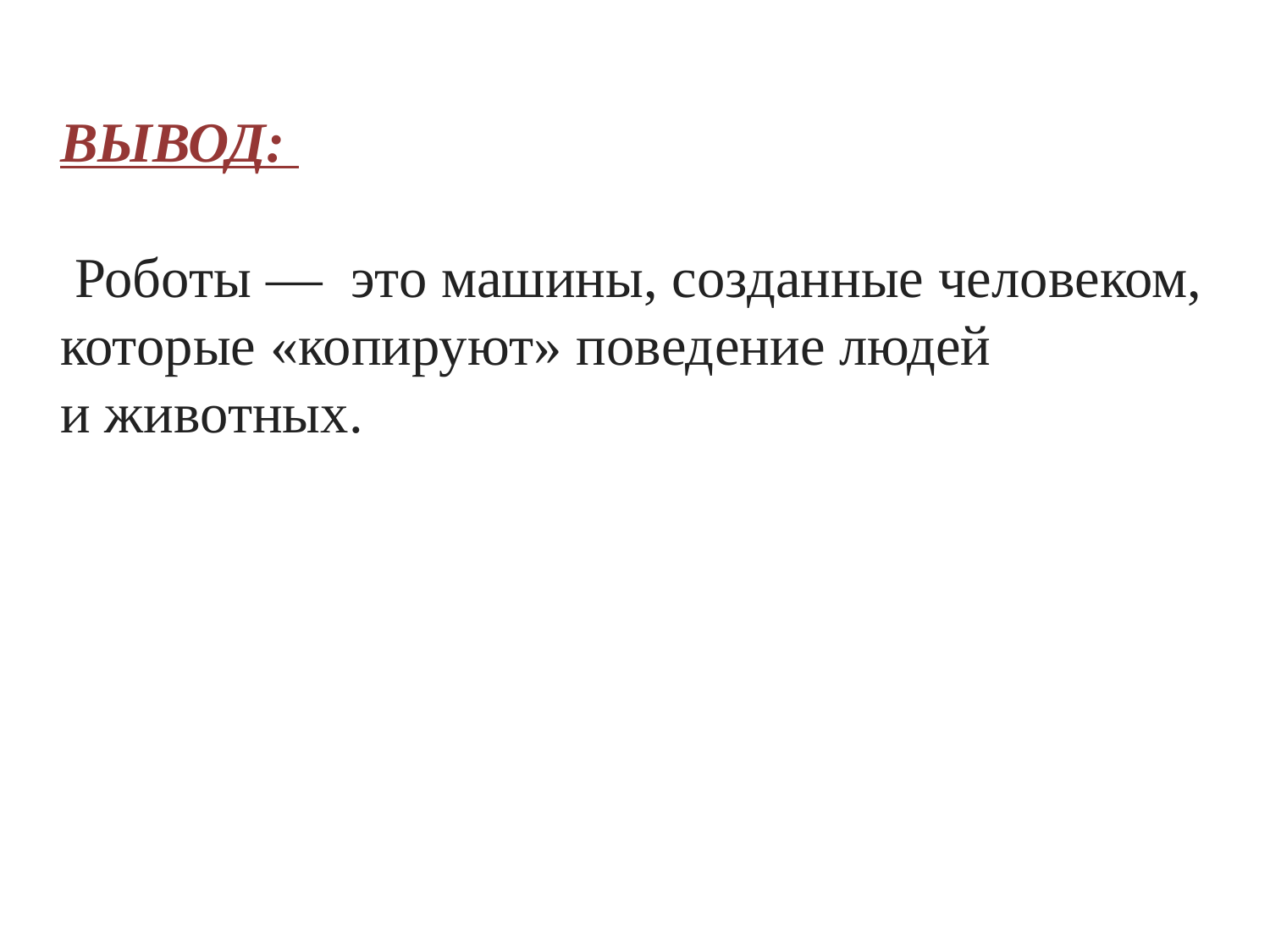

ВЫВОД:

 Роботы —  это машины, созданные человеком,
которые «копируют» поведение людей
и животных.